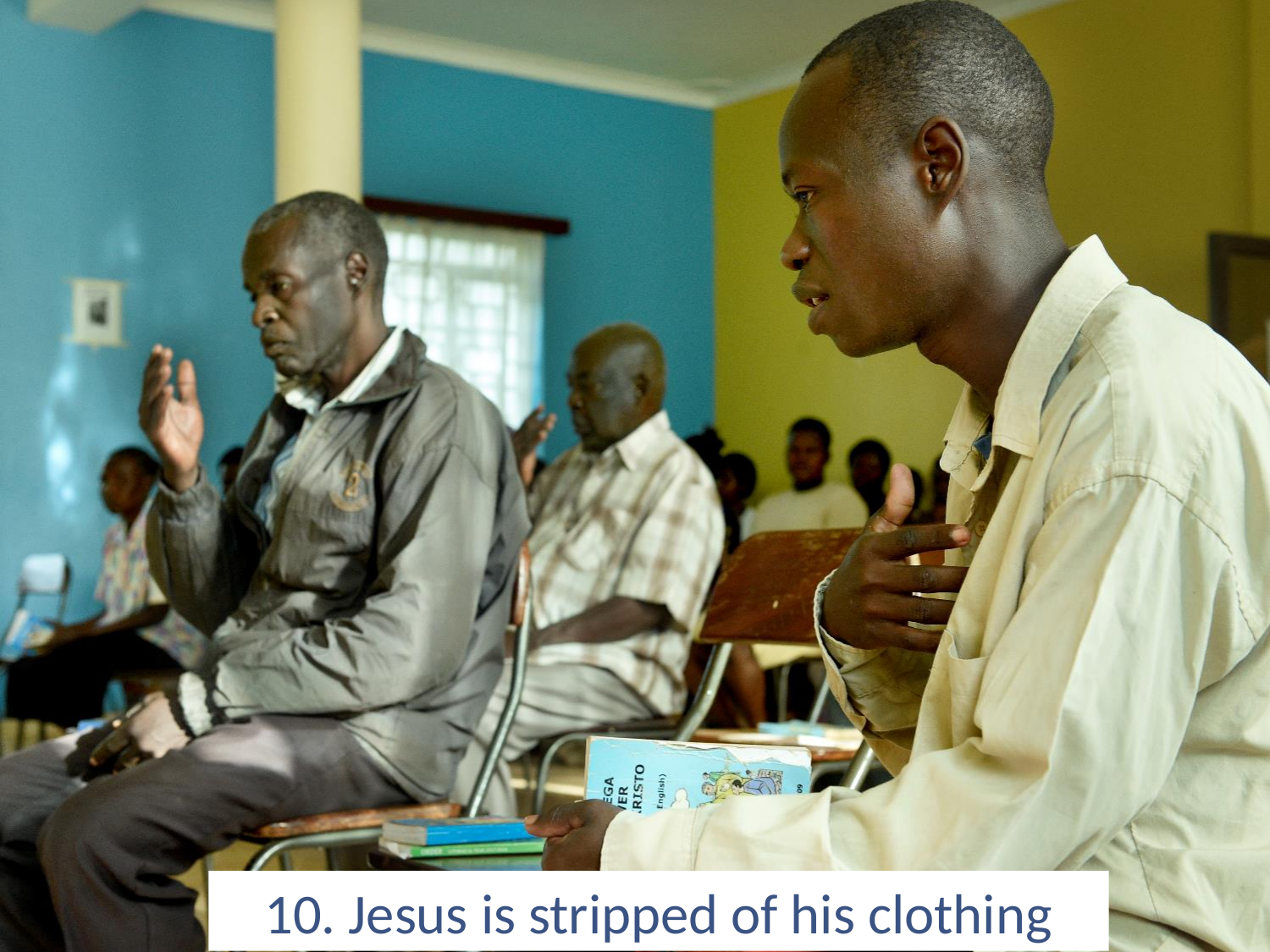

10. Jesus is stripped of his clothing